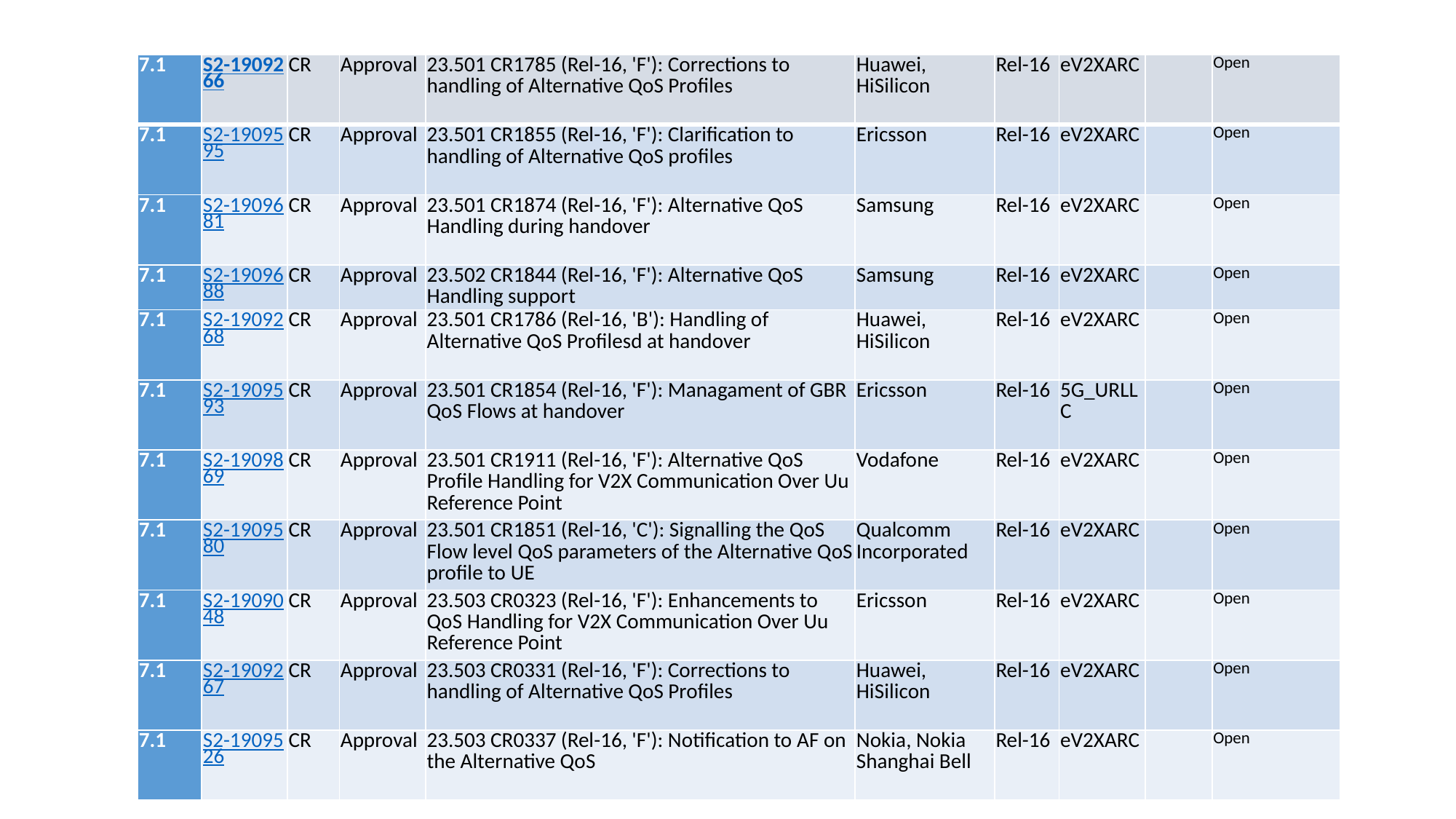

| 7.1 | S2-1909266 | CR | Approval | 23.501 CR1785 (Rel-16, 'F'): Corrections to handling of Alternative QoS Profiles | Huawei, HiSilicon | Rel-16 | eV2XARC |  | Open |
| --- | --- | --- | --- | --- | --- | --- | --- | --- | --- |
| 7.1 | S2-1909595 | CR | Approval | 23.501 CR1855 (Rel-16, 'F'): Clarification to handling of Alternative QoS profiles | Ericsson | Rel-16 | eV2XARC |  | Open |
| 7.1 | S2-1909681 | CR | Approval | 23.501 CR1874 (Rel-16, 'F'): Alternative QoS Handling during handover | Samsung | Rel-16 | eV2XARC |  | Open |
| 7.1 | S2-1909688 | CR | Approval | 23.502 CR1844 (Rel-16, 'F'): Alternative QoS Handling support | Samsung | Rel-16 | eV2XARC |  | Open |
| 7.1 | S2-1909268 | CR | Approval | 23.501 CR1786 (Rel-16, 'B'): Handling of Alternative QoS Profilesd at handover | Huawei, HiSilicon | Rel-16 | eV2XARC |  | Open |
| 7.1 | S2-1909593 | CR | Approval | 23.501 CR1854 (Rel-16, 'F'): Managament of GBR QoS Flows at handover | Ericsson | Rel-16 | 5G\_URLLC |  | Open |
| 7.1 | S2-1909869 | CR | Approval | 23.501 CR1911 (Rel-16, 'F'): Alternative QoS Profile Handling for V2X Communication Over Uu Reference Point | Vodafone | Rel-16 | eV2XARC |  | Open |
| 7.1 | S2-1909580 | CR | Approval | 23.501 CR1851 (Rel-16, 'C'): Signalling the QoS Flow level QoS parameters of the Alternative QoS profile to UE | Qualcomm Incorporated | Rel-16 | eV2XARC |  | Open |
| 7.1 | S2-1909048 | CR | Approval | 23.503 CR0323 (Rel-16, 'F'): Enhancements to QoS Handling for V2X Communication Over Uu Reference Point | Ericsson | Rel-16 | eV2XARC |  | Open |
| 7.1 | S2-1909267 | CR | Approval | 23.503 CR0331 (Rel-16, 'F'): Corrections to handling of Alternative QoS Profiles | Huawei, HiSilicon | Rel-16 | eV2XARC |  | Open |
| 7.1 | S2-1909526 | CR | Approval | 23.503 CR0337 (Rel-16, 'F'): Notification to AF on the Alternative QoS | Nokia, Nokia Shanghai Bell | Rel-16 | eV2XARC |  | Open |